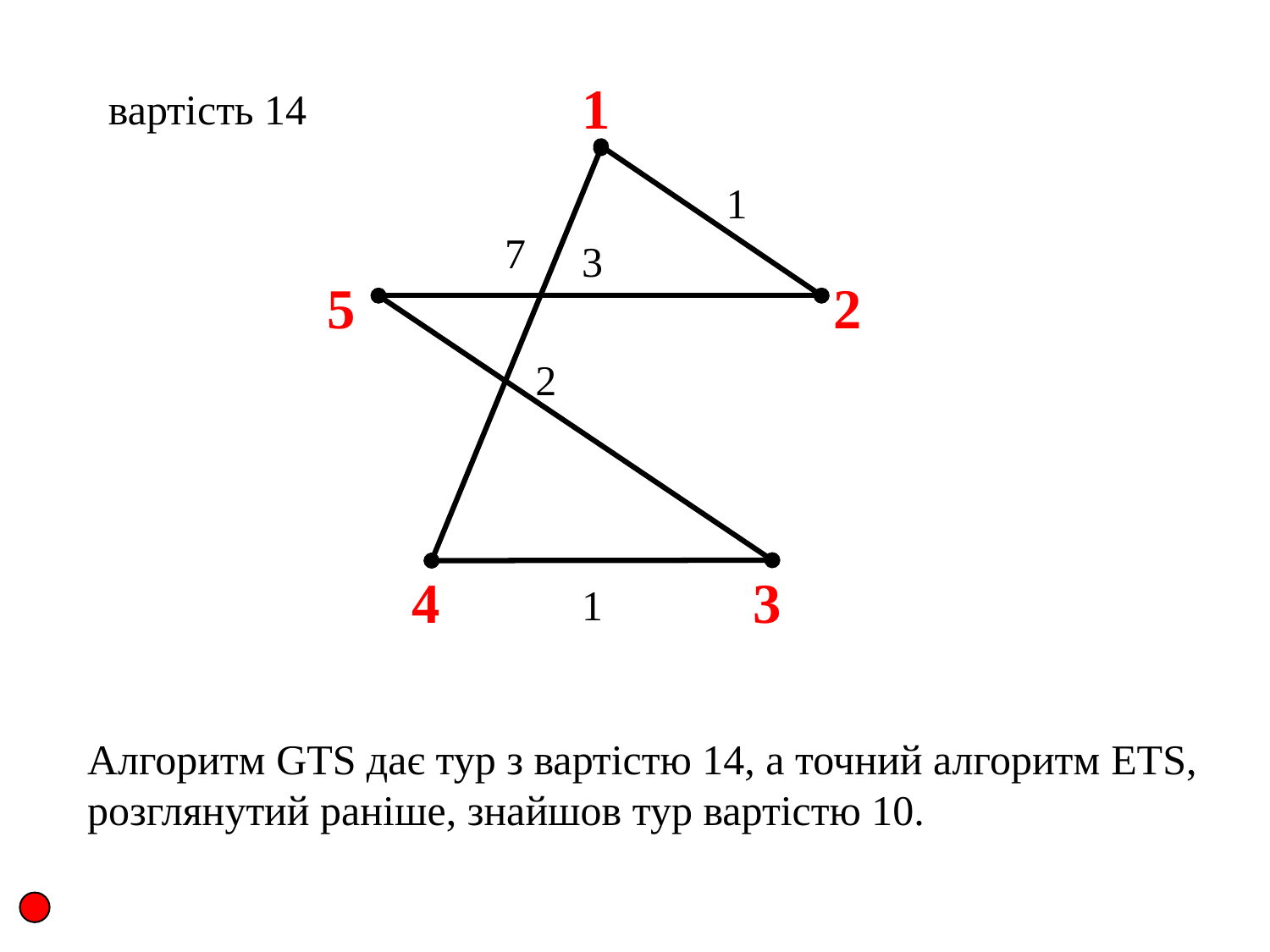

1
вартість 14
7
1
3
5
2
2
1
3
4
Алгоритм GTS дає тур з вартістю 14, а точний алгоритм ETS, розглянутий раніше, знайшов тур вартістю 10.